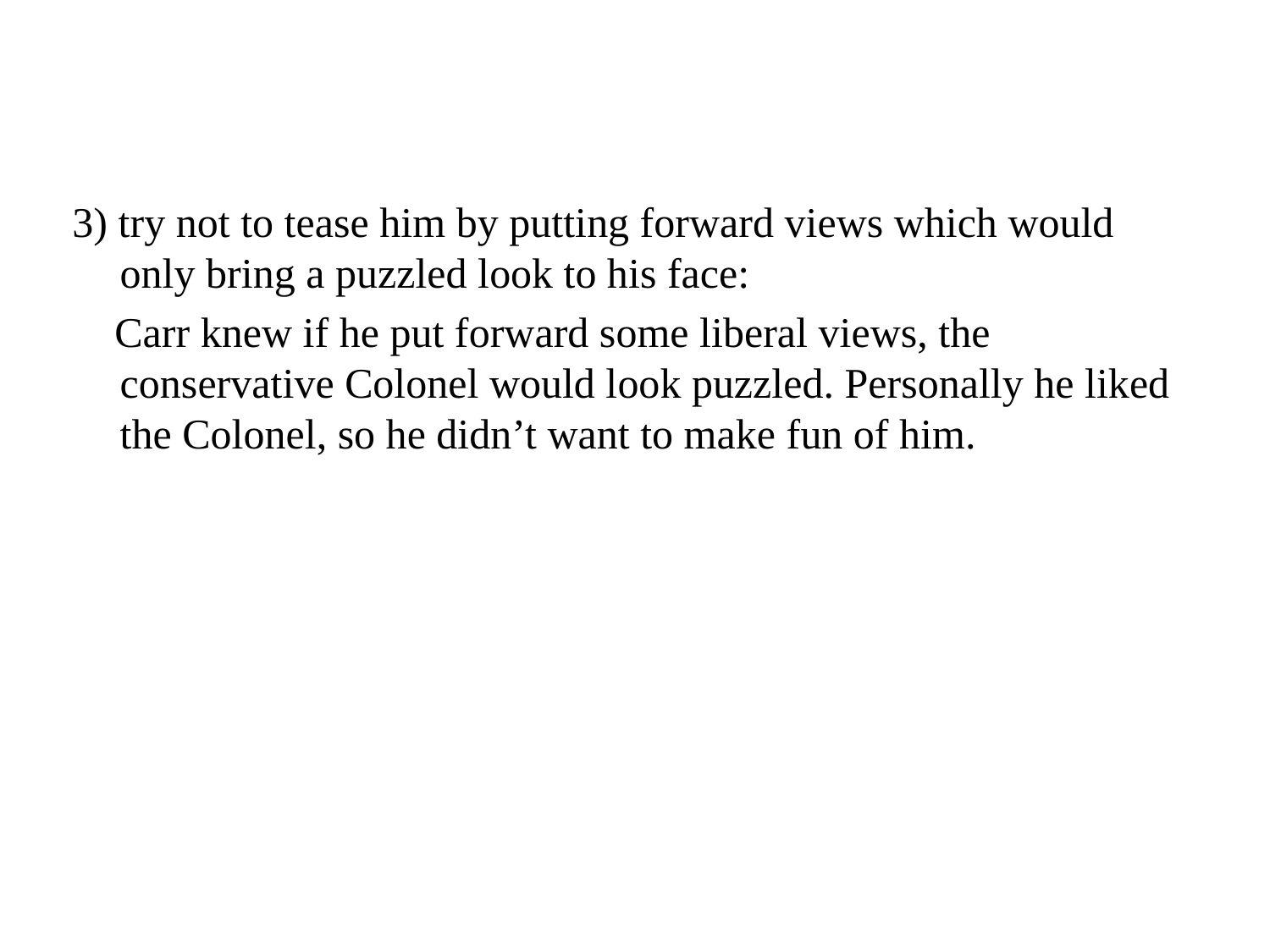

3) try not to tease him by putting forward views which would only bring a puzzled look to his face:
    Carr knew if he put forward some liberal views, the conservative Colonel would look puzzled. Personally he liked the Colonel, so he didn’t want to make fun of him.